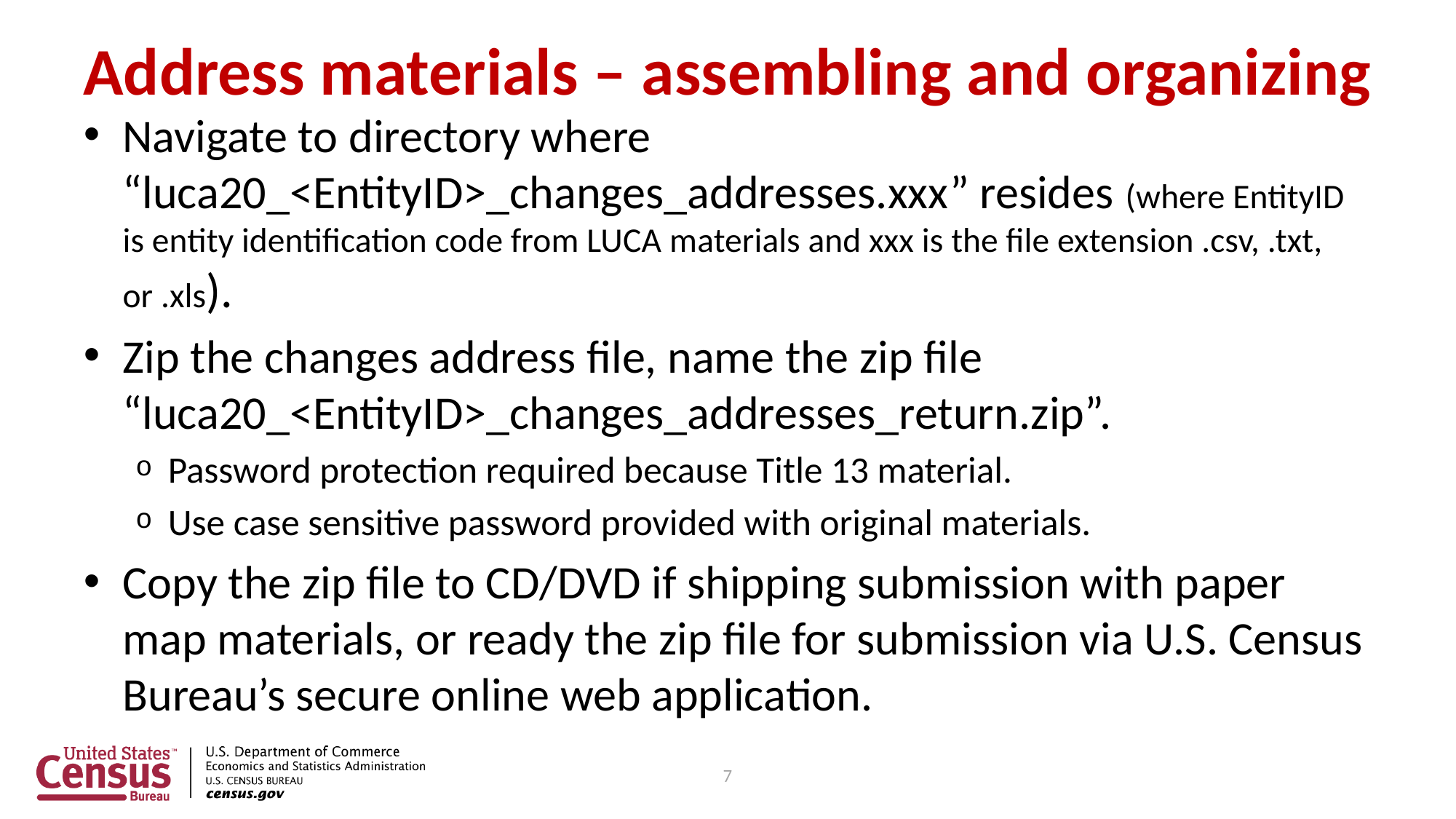

# Address materials – assembling and organizing
Navigate to directory where “luca20_<EntityID>_changes_addresses.xxx” resides (where EntityID is entity identification code from LUCA materials and xxx is the file extension .csv, .txt, or .xls).
Zip the changes address file, name the zip file “luca20_<EntityID>_changes_addresses_return.zip”.
Password protection required because Title 13 material.
Use case sensitive password provided with original materials.
Copy the zip file to CD/DVD if shipping submission with paper map materials, or ready the zip file for submission via U.S. Census Bureau’s secure online web application.

7